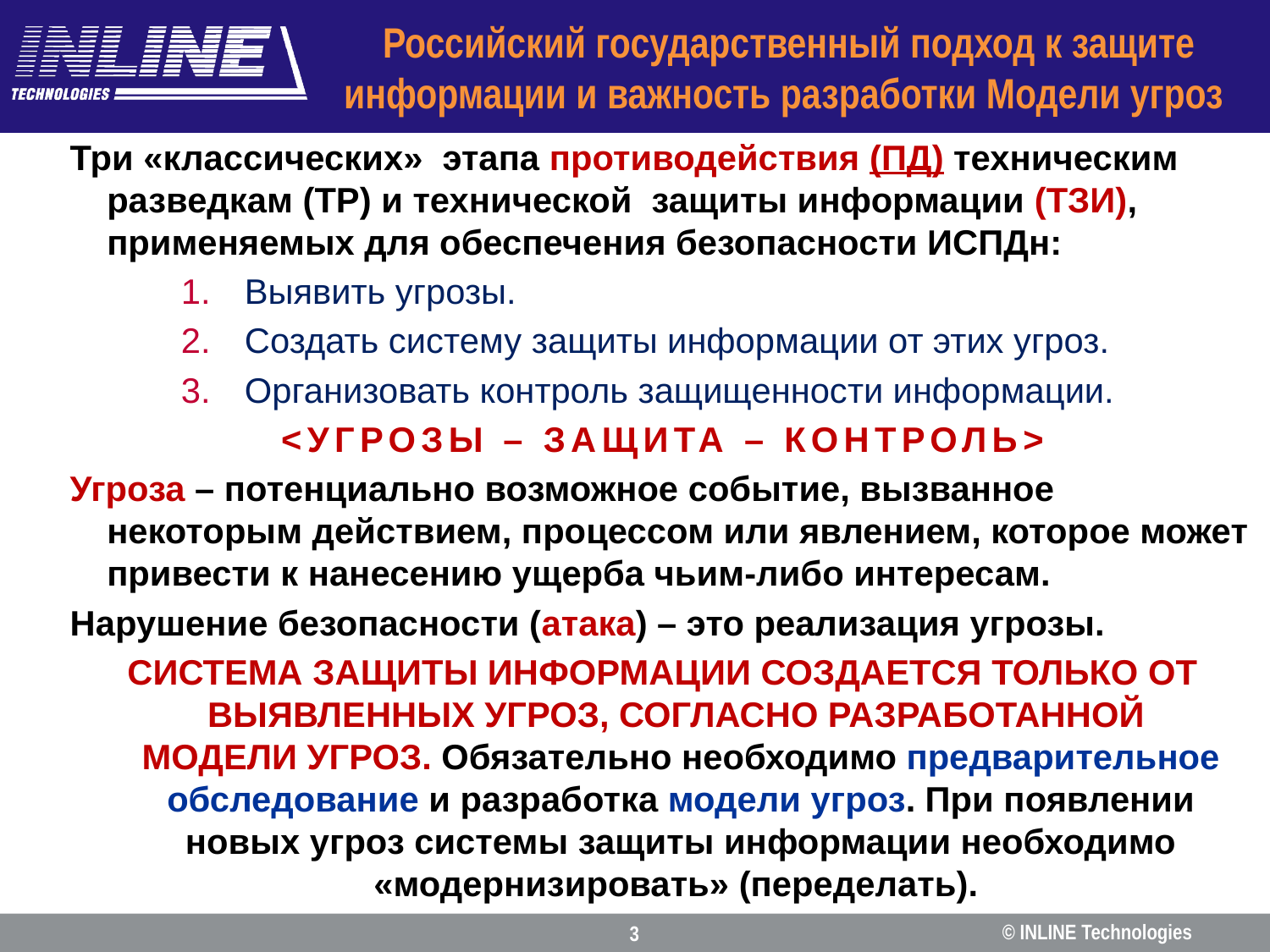

# Российский государственный подход к защите информации и важность разработки Модели угроз
Три «классических»  этапа противодействия (ПД) техническим разведкам (ТР) и технической  защиты информации (ТЗИ), применяемых для обеспечения безопасности ИСПДн:
Выявить угрозы.
Создать систему защиты информации от этих угроз.
Организовать контроль защищенности информации.
<УГРОЗЫ – ЗАЩИТА – КОНТРОЛЬ>
Угроза – потенциально возможное событие, вызванное некоторым действием, процессом или явлением, которое может привести к нанесению ущерба чьим-либо интересам.
Нарушение безопасности (атака) – это реализация угрозы.
СИСТЕМА ЗАЩИТЫ ИНФОРМАЦИИ СОЗДАЕТСЯ ТОЛЬКО ОТ ВЫЯВЛЕННЫХ УГРОЗ, СОГЛАСНО РАЗРАБОТАННОЙ
МОДЕЛИ УГРОЗ. Обязательно необходимо предварительное обследование и разработка модели угроз. При появлении новых угроз системы защиты информации необходимо «модернизировать» (переделать).
© INLINE Technologies
3